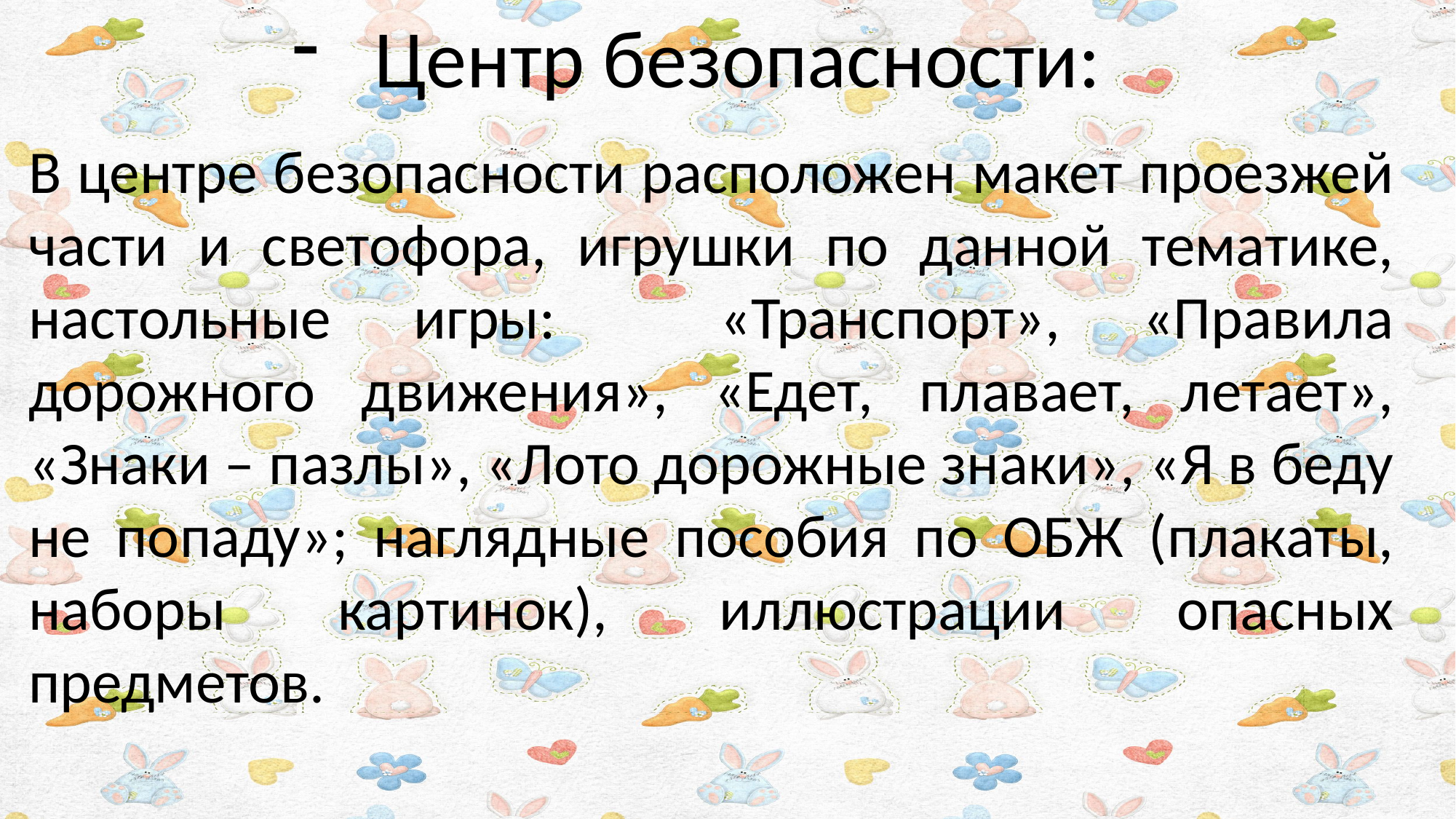

Центр безопасности:
В центре безопасности расположен макет проезжей части и светофора, игрушки по данной тематике, настольные игры:  «Транспорт», «Правила дорожного движения», «Едет, плавает, летает», «Знаки – пазлы», «Лото дорожные знаки», «Я в беду не попаду»; наглядные пособия по ОБЖ (плакаты, наборы картинок), иллюстрации опасных предметов.